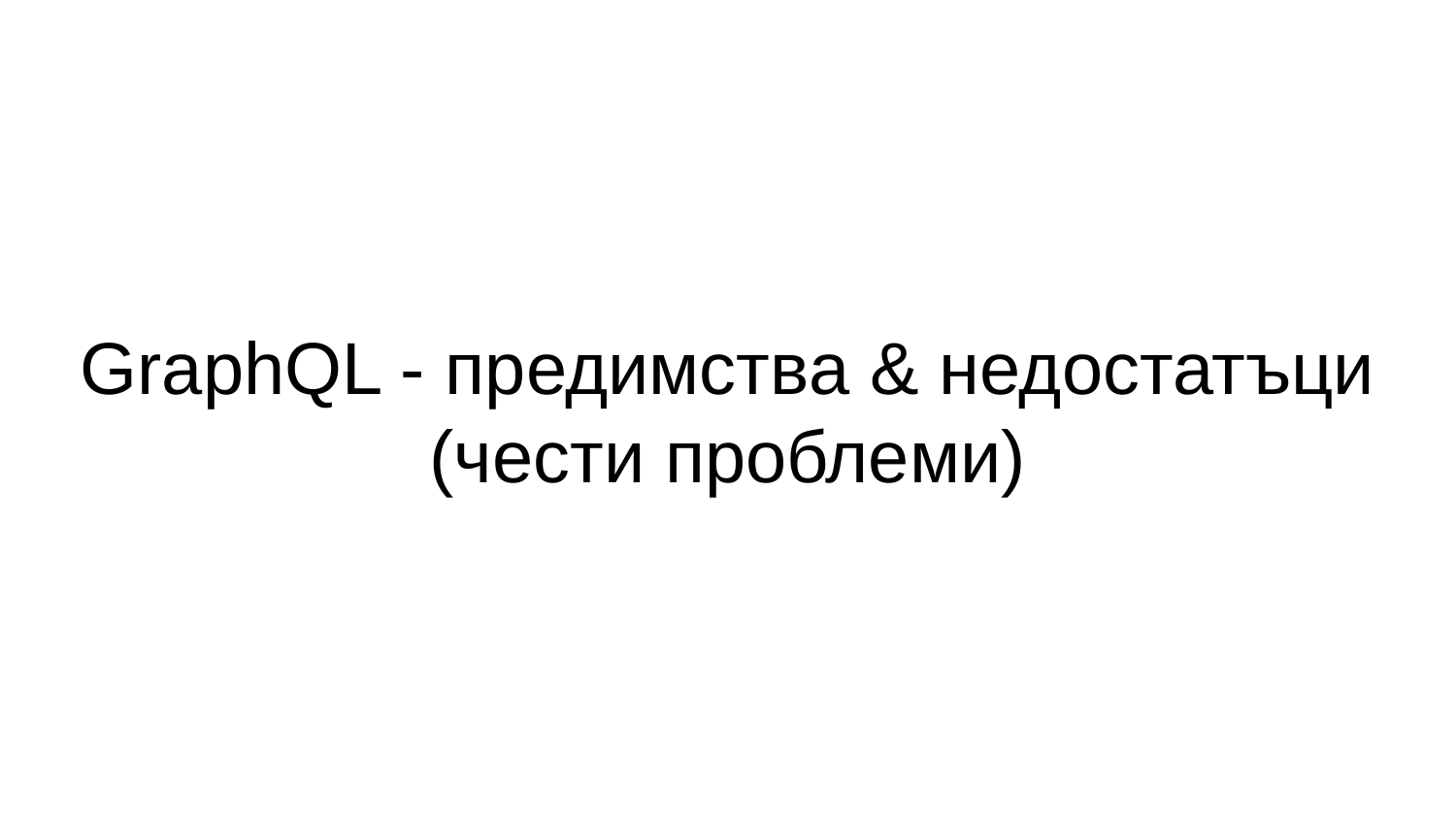

# GraphQL - предимства & недостатъци
(чести проблеми)